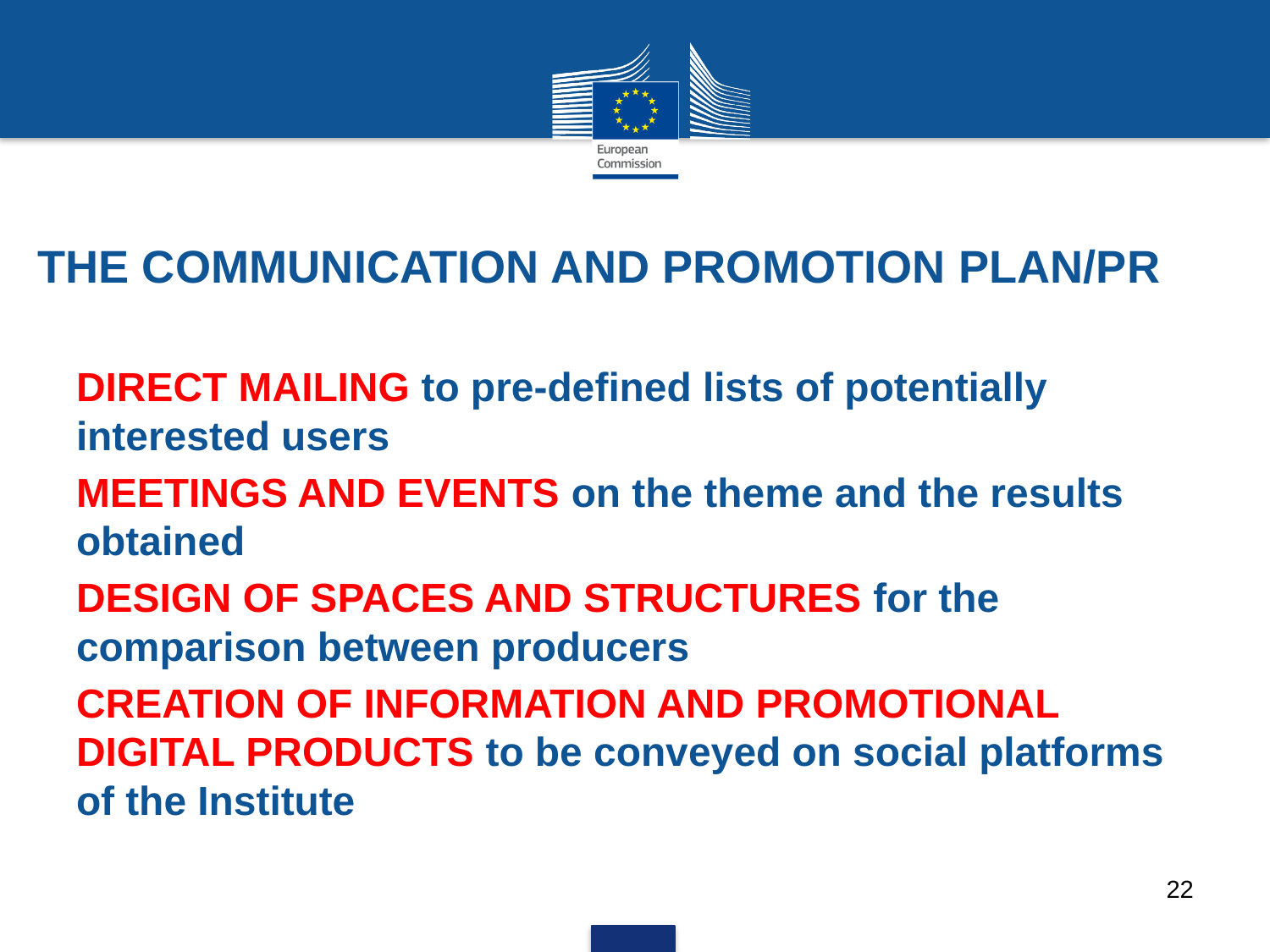

# THE COMMUNICATION AND PROMOTION PLAN/PR

DIRECT MAILING to pre-defined lists of potentially interested users
MEETINGS AND EVENTS on the theme and the results obtained
DESIGN OF SPACES AND STRUCTURES for the comparison between producers
CREATION OF INFORMATION AND PROMOTIONAL DIGITAL PRODUCTS to be conveyed on social platforms of the Institute
22